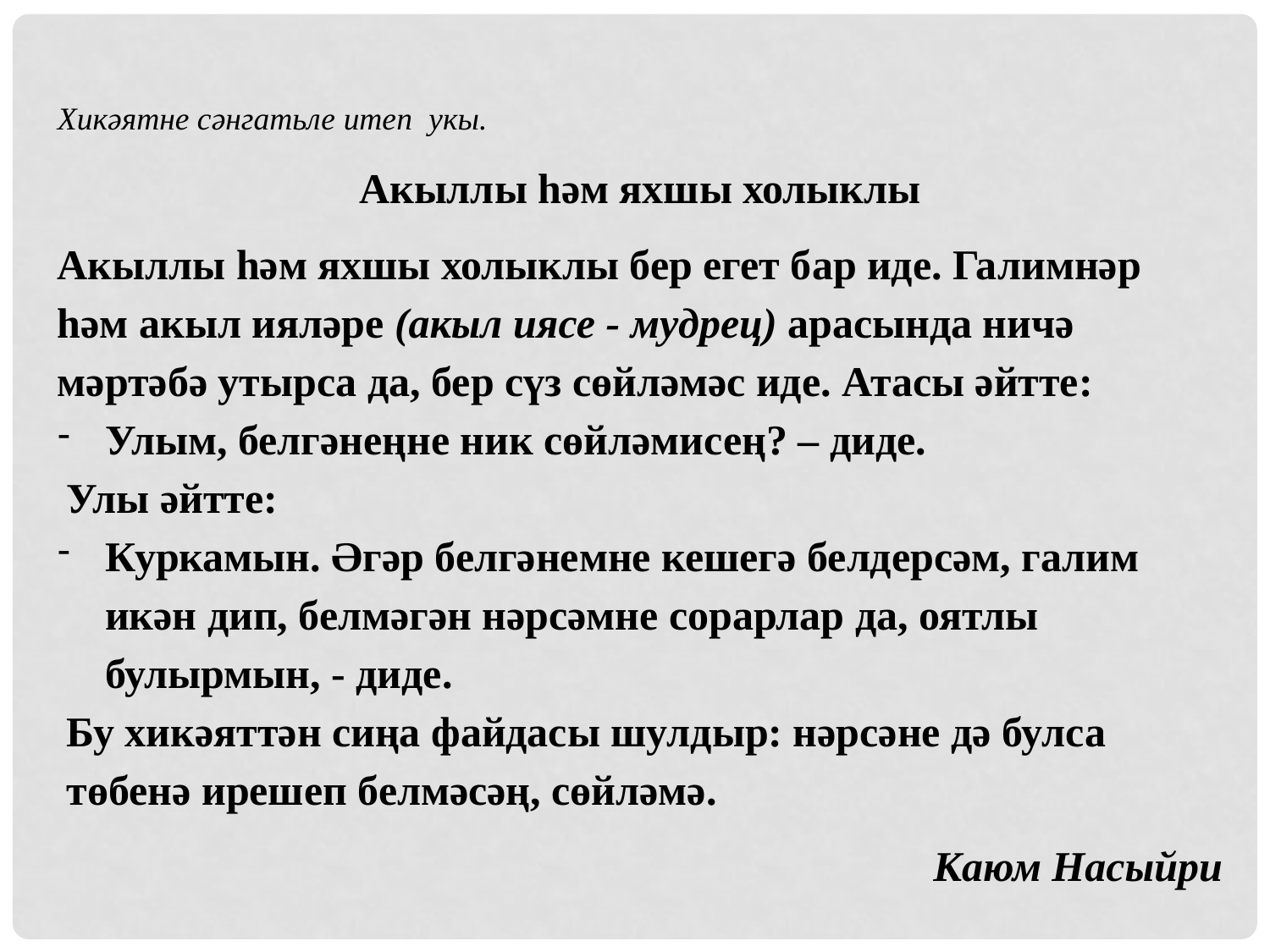

Хикәятне сәнгатьле итеп  укы.
Акыллы һәм яхшы холыклы
Акыллы һәм яхшы холыклы бер егет бар иде. Галимнәр һәм акыл ияләре (акыл иясе - мудрец) арасында ничә мәртәбә утырса да, бер сүз сөйләмәс иде. Атасы әйтте:
Улым, белгәнеңне ник сөйләмисең? – диде.
Улы әйтте:
Куркамын. Әгәр белгәнемне кешегә белдерсәм, галим икән дип, белмәгән нәрсәмне сорарлар да, оятлы булырмын, - диде.
Бу хикәяттән сиңа файдасы шулдыр: нәрсәне дә булса төбенә ирешеп белмәсәң, сөйләмә.
Каюм Насыйри